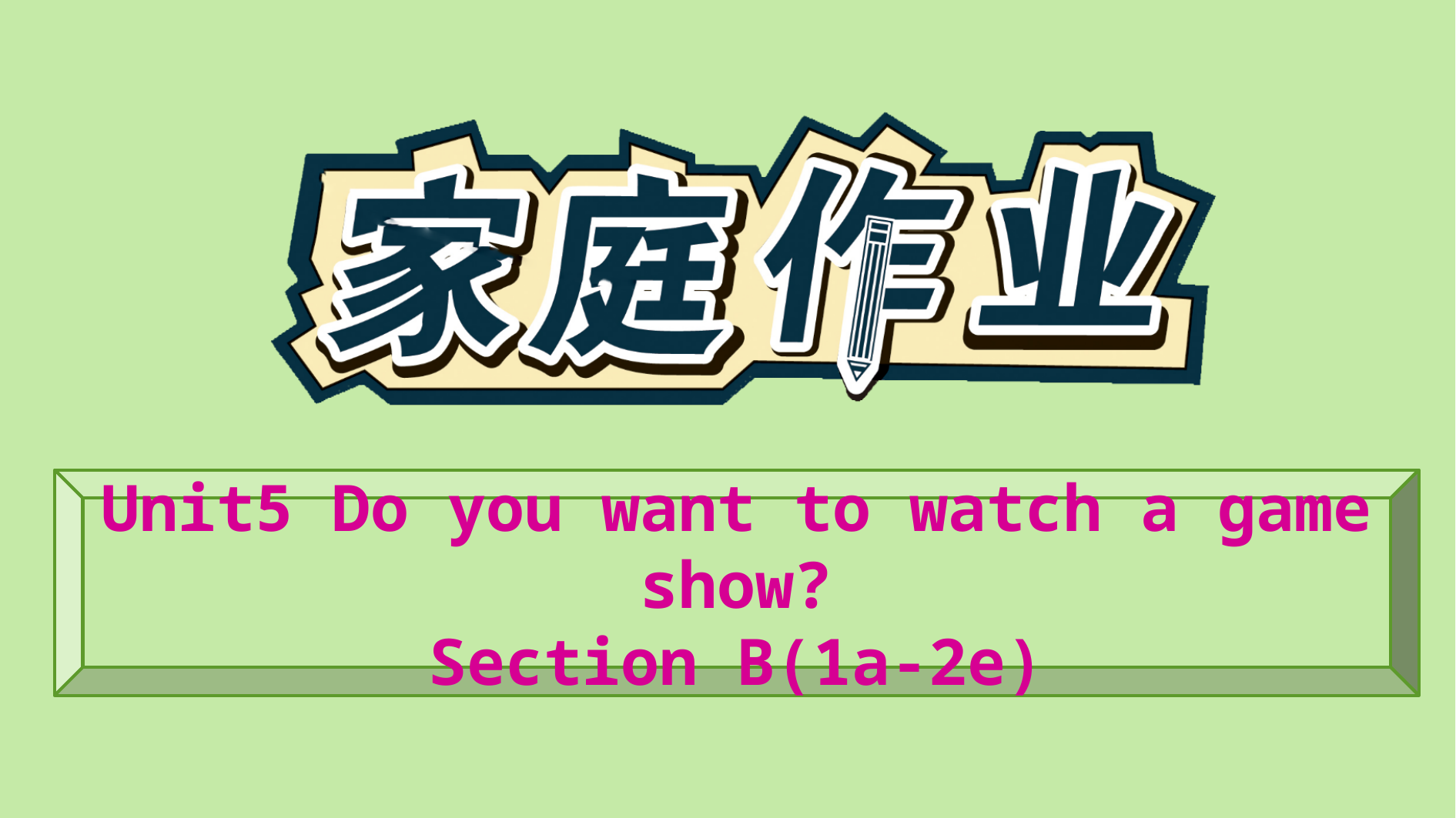

Unit5 Do you want to watch a game show?
Section B(1a-2e)